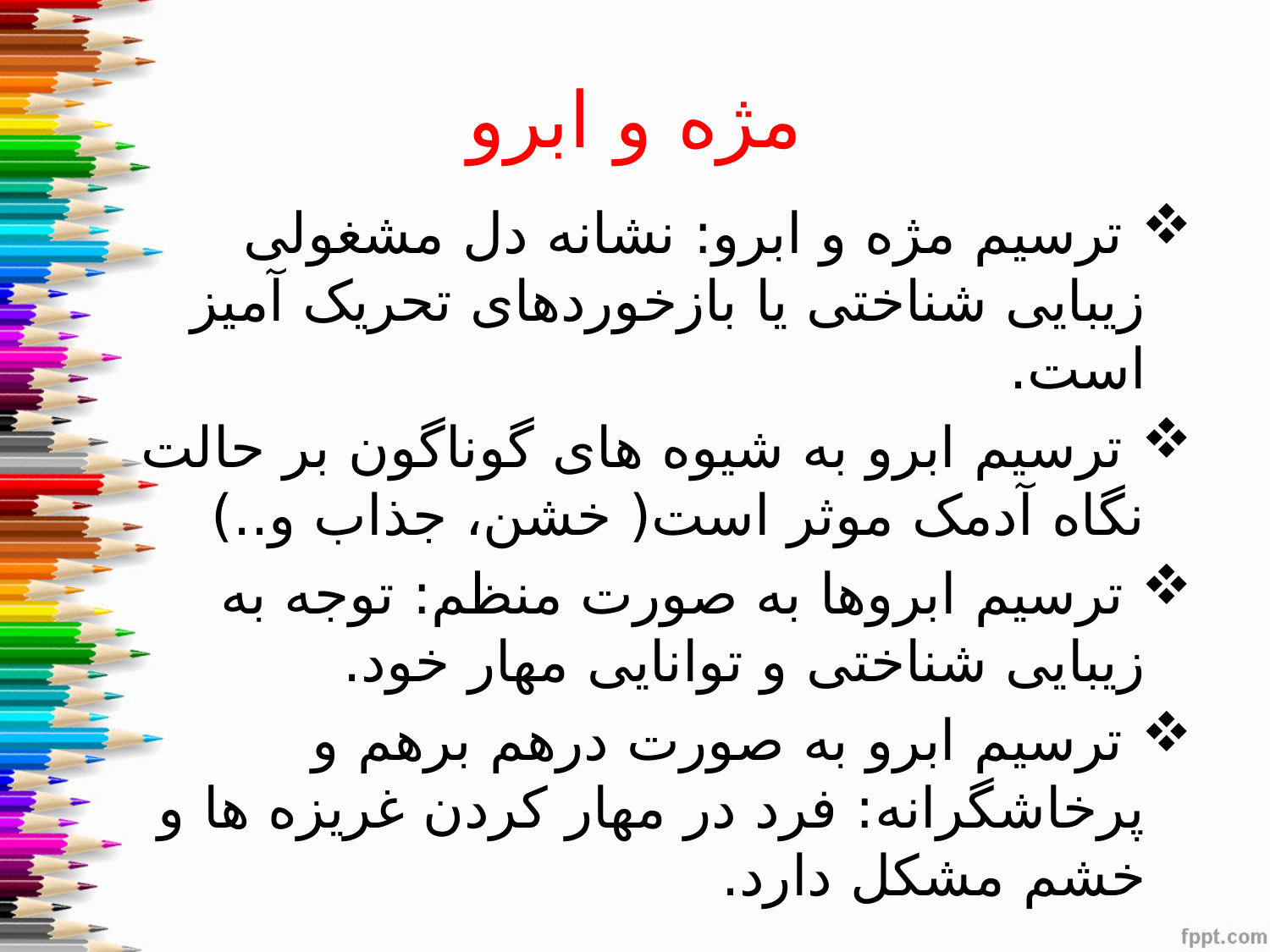

# مژه و ابرو
 ترسیم مژه و ابرو: نشانه دل مشغولی زیبایی شناختی یا بازخوردهای تحریک آمیز است.
 ترسیم ابرو به شیوه های گوناگون بر حالت نگاه آدمک موثر است( خشن، جذاب و..)
 ترسیم ابروها به صورت منظم: توجه به زیبایی شناختی و توانایی مهار خود.
 ترسیم ابرو به صورت درهم برهم و پرخاشگرانه: فرد در مهار کردن غریزه ها و خشم مشکل دارد.